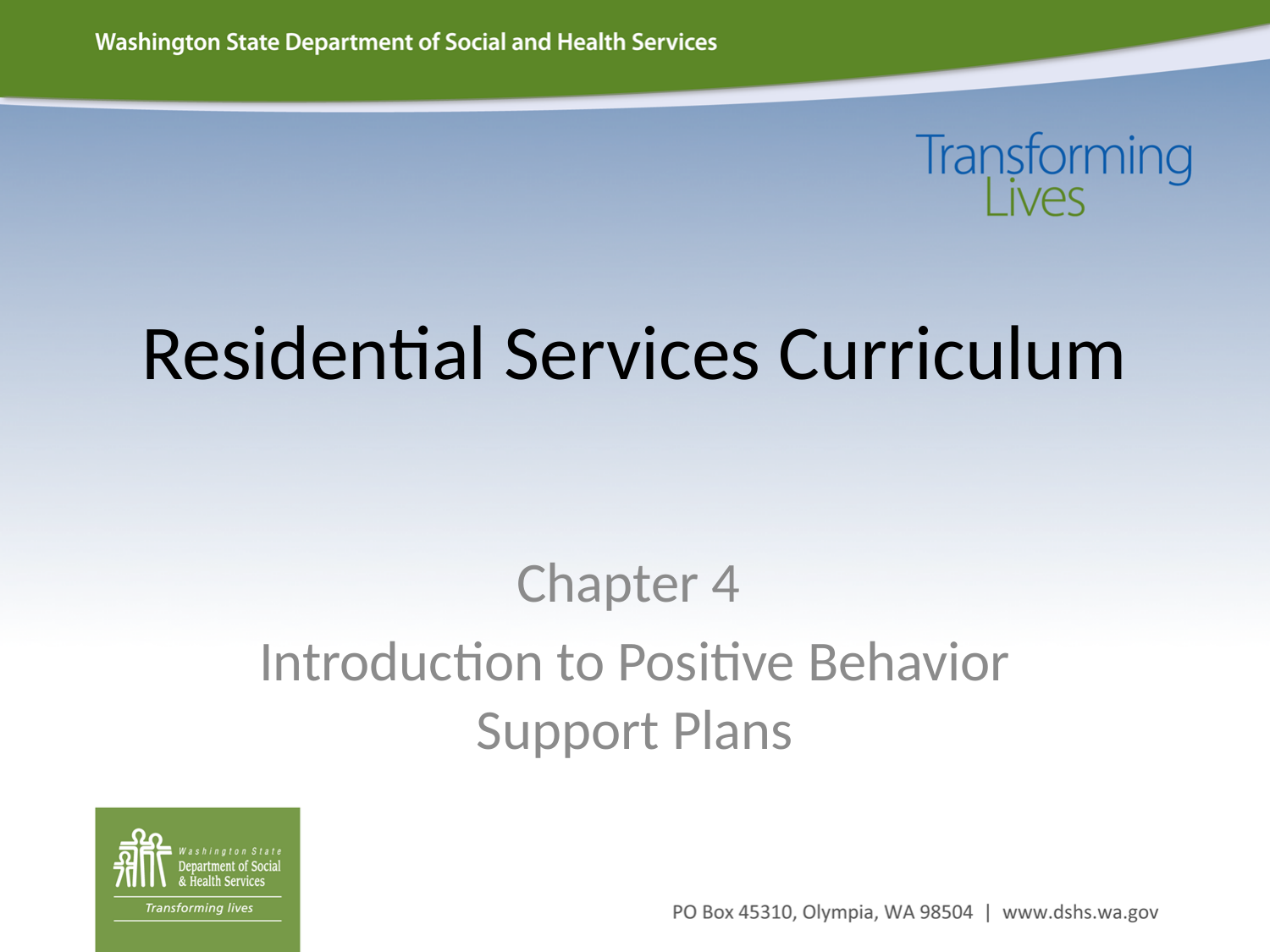

# Residential Services Curriculum
Chapter 4
Introduction to Positive Behavior Support Plans